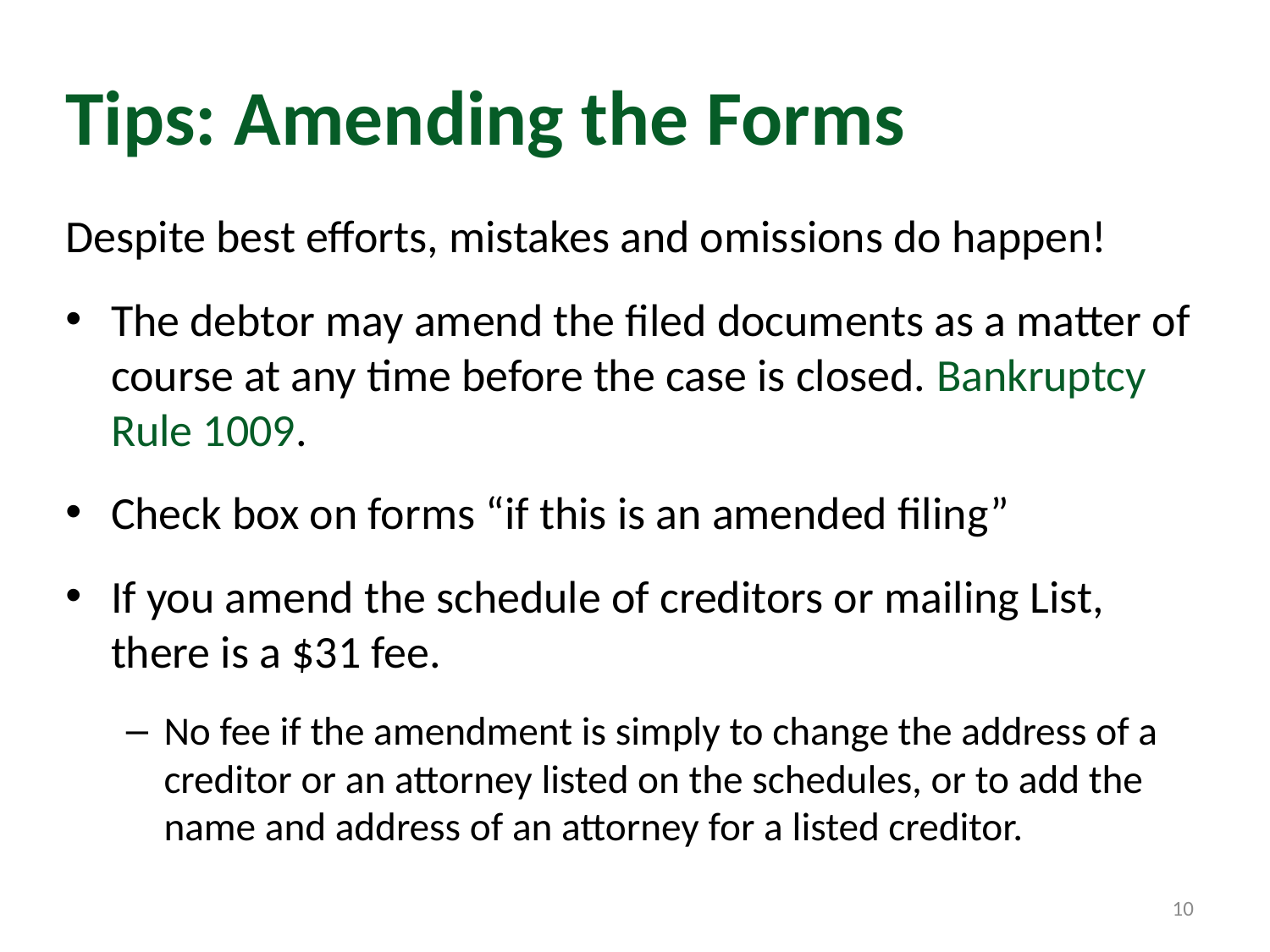

# Tips: Amending the Forms
Despite best efforts, mistakes and omissions do happen!
The debtor may amend the filed documents as a matter of course at any time before the case is closed. Bankruptcy Rule 1009.
Check box on forms “if this is an amended filing”
If you amend the schedule of creditors or mailing List, there is a $31 fee.
No fee if the amendment is simply to change the address of a creditor or an attorney listed on the schedules, or to add the name and address of an attorney for a listed creditor.
10